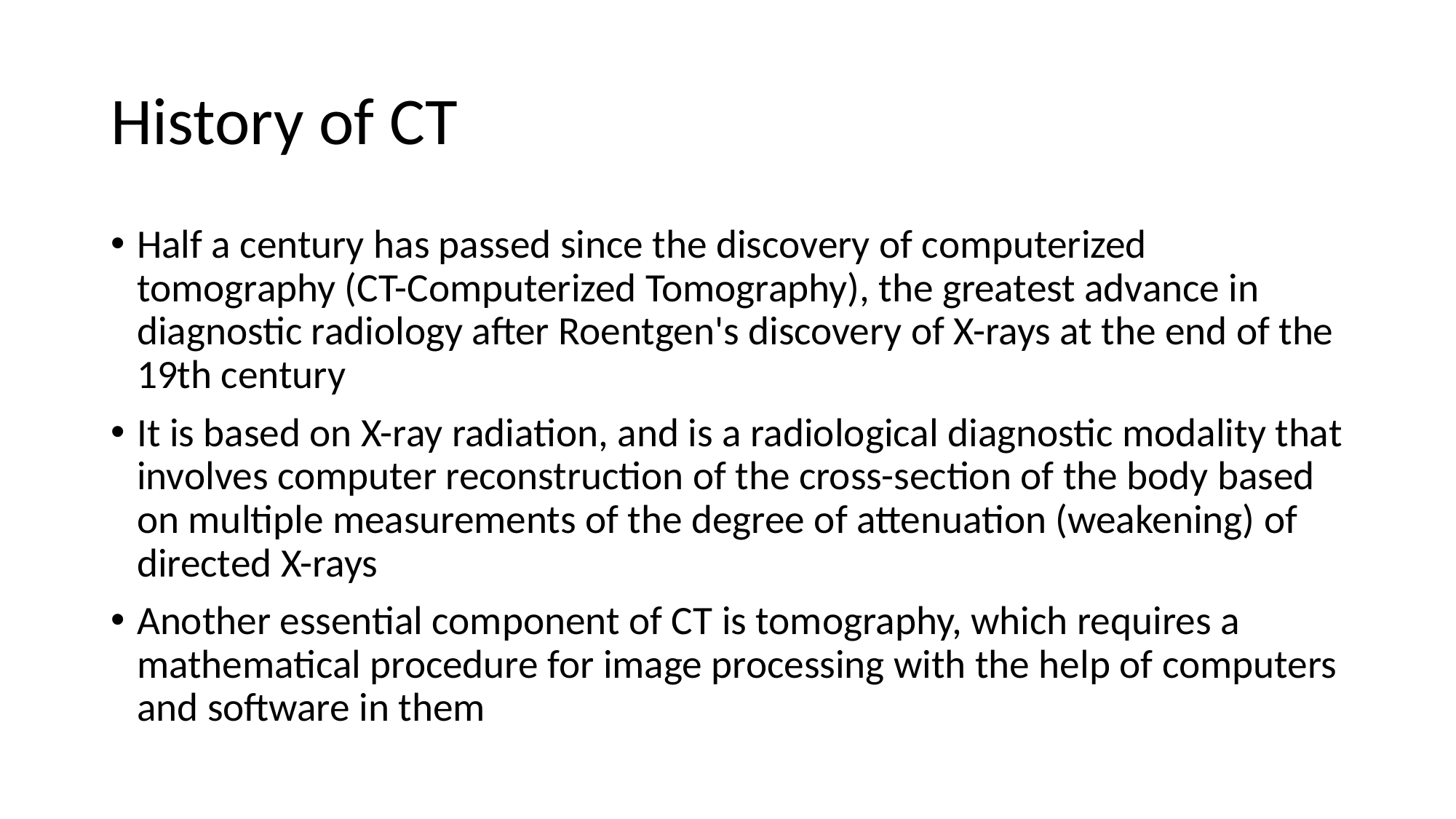

# History of CT
Half a century has passed since the discovery of computerized tomography (CT-Computerized Tomography), the greatest advance in diagnostic radiology after Roentgen's discovery of X-rays at the end of the 19th century
It is based on X-ray radiation, and is a radiological diagnostic modality that involves computer reconstruction of the cross-section of the body based on multiple measurements of the degree of attenuation (weakening) of directed X-rays
Another essential component of CT is tomography, which requires a mathematical procedure for image processing with the help of computers and software in them